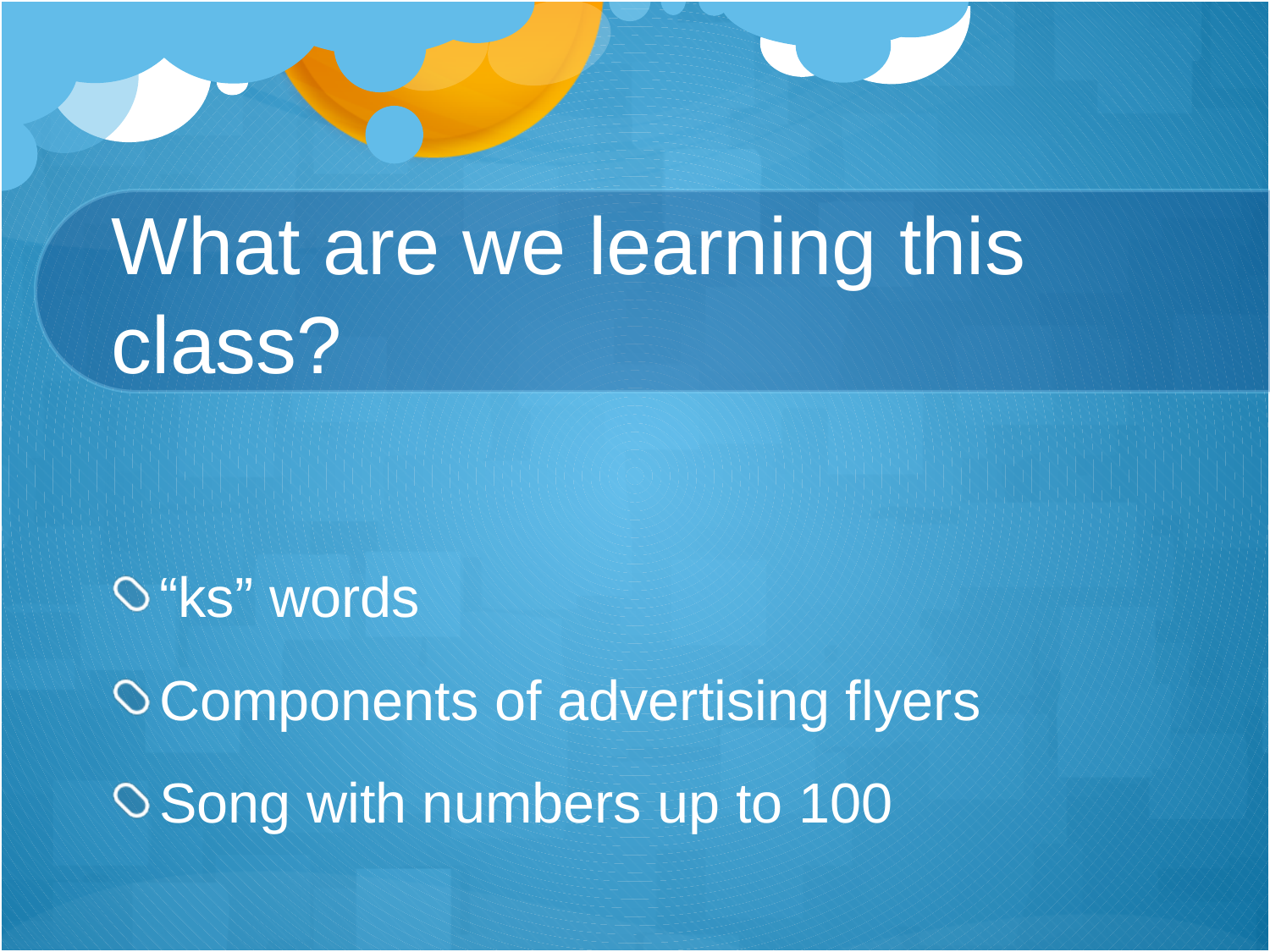

“ks” words
Components of advertising flyers
Song with numbers up to 100
# What are we learning this class?